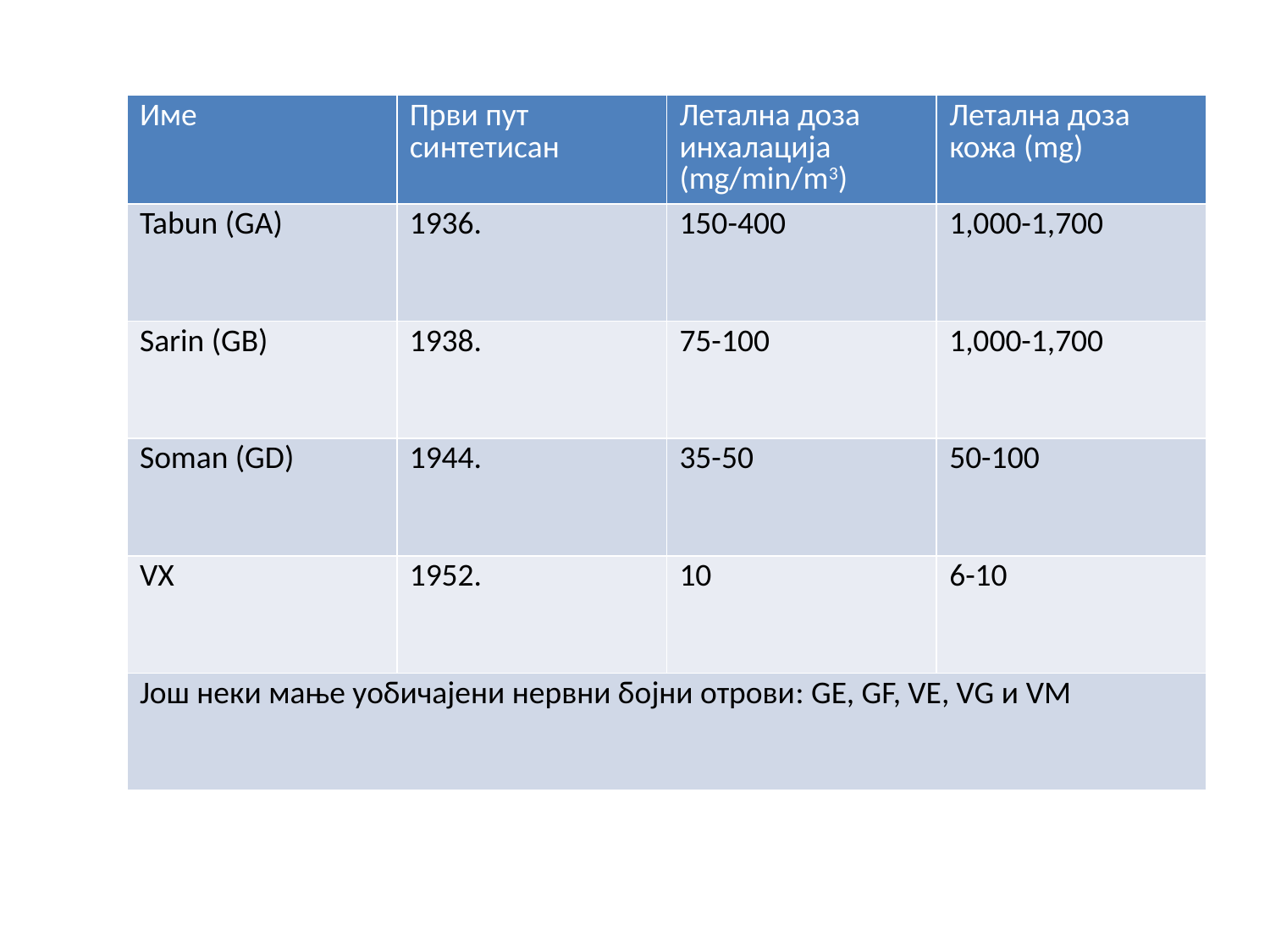

| Име | Први пут синтетисан | Летална доза инхалација (mg/min/m3) | Летална доза кожа (mg) |
| --- | --- | --- | --- |
| Tabun (GA) | 1936. | 150-400 | 1,000-1,700 |
| Sarin (GB) | 1938. | 75-100 | 1,000-1,700 |
| Soman (GD) | 1944. | 35-50 | 50-100 |
| VX | 1952. | 10 | 6-10 |
| Још неки мање уобичајени нервни бојни отрови: GE, GF, VE, VG и VM |  |  |  |